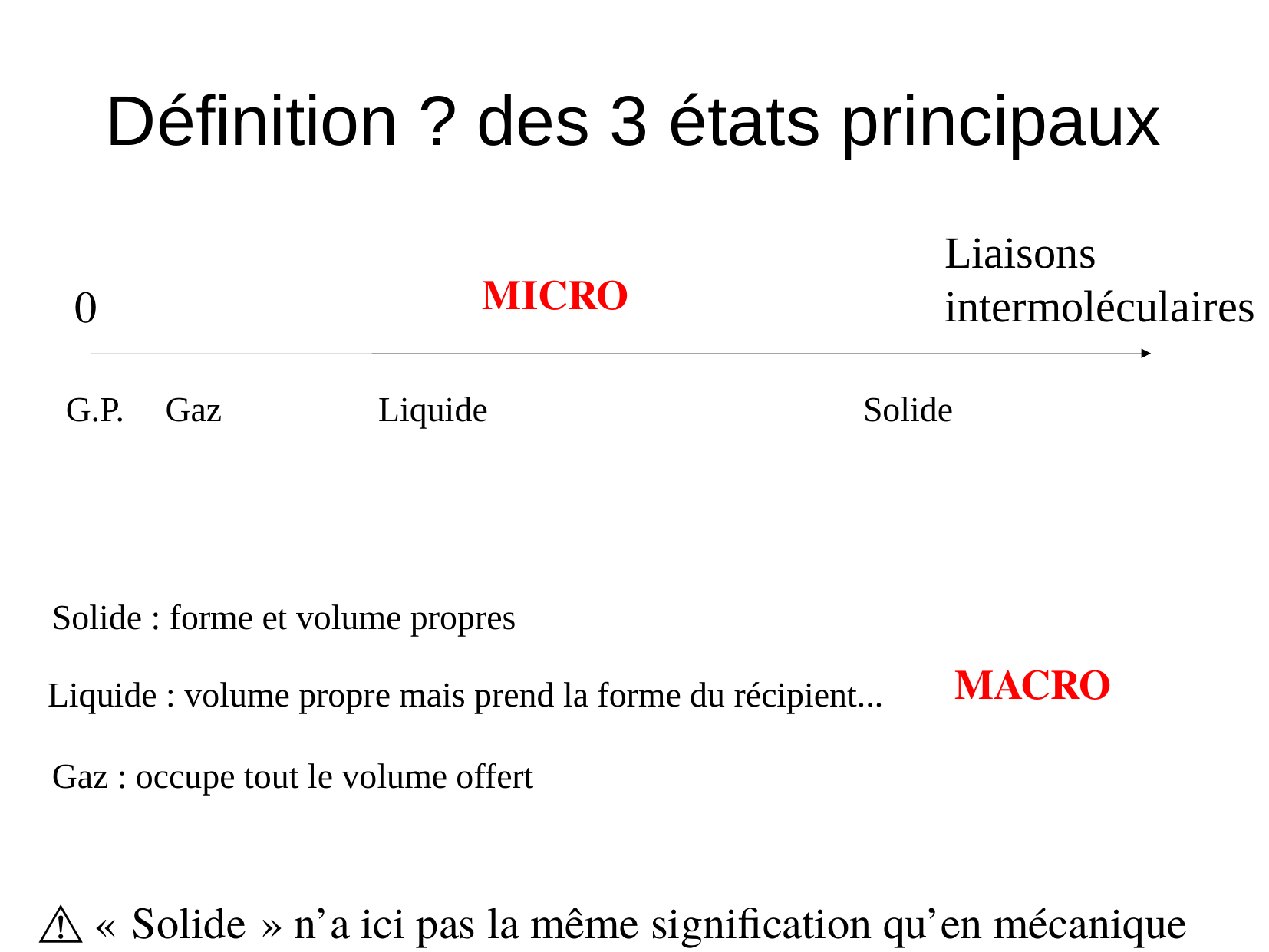

# Définition ? des 3 états principaux
Liaisons
intermoléculaires
MICRO
MACRO
0

Solide
Liquide
Gaz
G.P.
Solide : forme et volume propres
Liquide : volume propre mais prend la forme du récipient...
Gaz : occupe tout le volume offert
⚠ « Solide » n’a ici pas la même signification qu’en mécanique